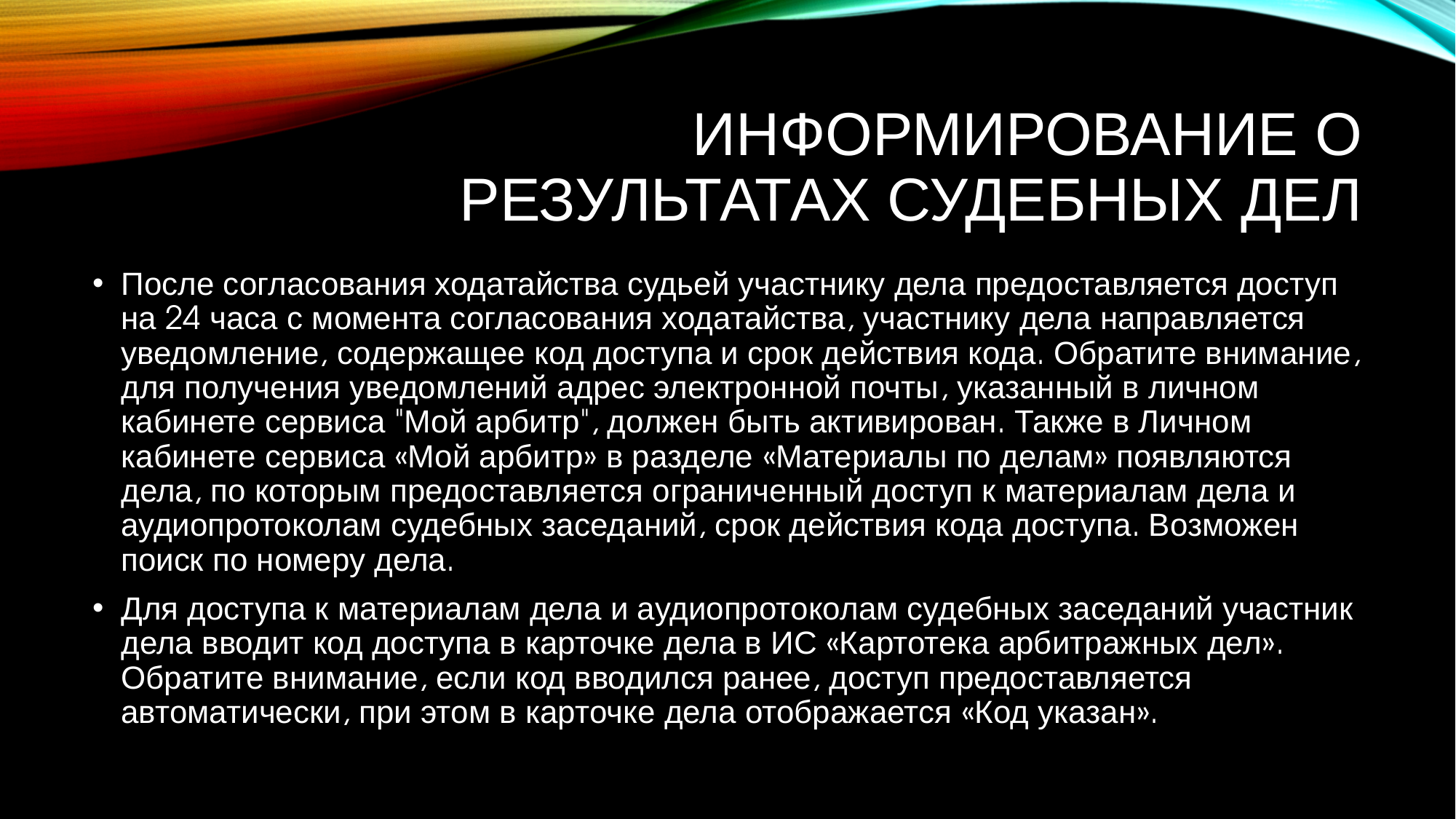

# Информирование о результатах судебных дел
После согласования ходатайства судьей участнику дела предоставляется доступ на 24 часа с момента согласования ходатайства, участнику дела направляется уведомление, содержащее код доступа и срок действия кода. Обратите внимание, для получения уведомлений адрес электронной почты, указанный в личном кабинете сервиса "Мой арбитр", должен быть активирован. Также в Личном кабинете сервиса «Мой арбитр» в разделе «Материалы по делам» появляются дела, по которым предоставляется ограниченный доступ к материалам дела и аудиопротоколам судебных заседаний, срок действия кода доступа. Возможен поиск по номеру дела.
Для доступа к материалам дела и аудиопротоколам судебных заседаний участник дела вводит код доступа в карточке дела в ИС «Картотека арбитражных дел». Обратите внимание, если код вводился ранее, доступ предоставляется автоматически, при этом в карточке дела отображается «Код указан».